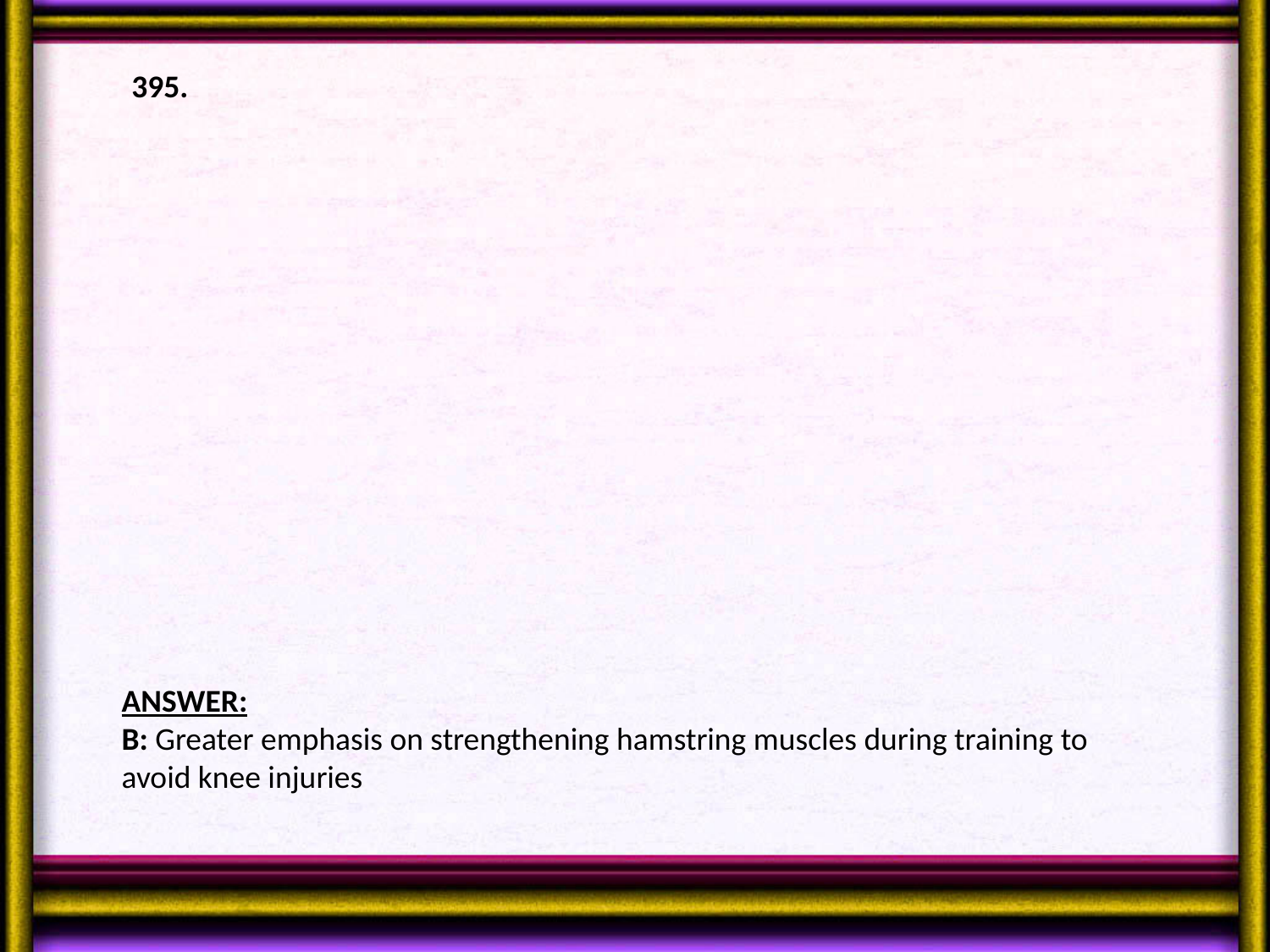

395.
ANSWER:
B: Greater emphasis on strengthening hamstring muscles during training to avoid knee injuries